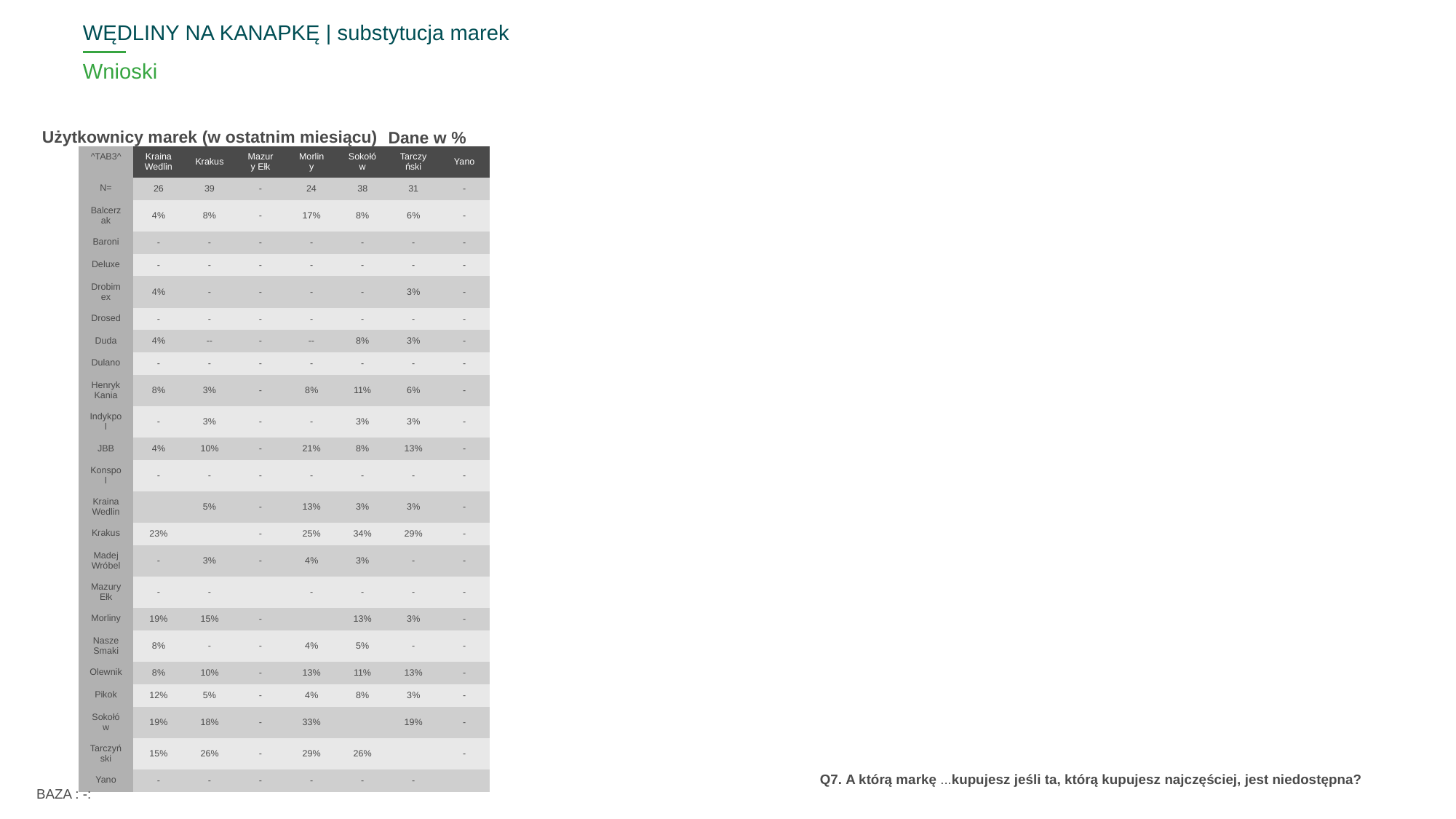

WĘDLINY NA KANAPKĘ | substytucja marek
# Wnioski
Użytkownicy marek (w ostatnim miesiącu)
Dane w %
| ^TAB3^ | Kraina Wedlin | Krakus | Mazury Ełk | Morliny | Sokołów | Tarczyński | Yano |
| --- | --- | --- | --- | --- | --- | --- | --- |
| N= | 26 | 39 | - | 24 | 38 | 31 | - |
| Balcerzak | 4% | 8% | - | 17% | 8% | 6% | - |
| Baroni | - | - | - | - | - | - | - |
| Deluxe | - | - | - | - | - | - | - |
| Drobimex | 4% | - | - | - | - | 3% | - |
| Drosed | - | - | - | - | - | - | - |
| Duda | 4% | -- | - | -- | 8% | 3% | - |
| Dulano | - | - | - | - | - | - | - |
| Henryk Kania | 8% | 3% | - | 8% | 11% | 6% | - |
| Indykpol | - | 3% | - | - | 3% | 3% | - |
| JBB | 4% | 10% | - | 21% | 8% | 13% | - |
| Konspol | - | - | - | - | - | - | - |
| Kraina Wedlin |  | 5% | - | 13% | 3% | 3% | - |
| Krakus | 23% |  | - | 25% | 34% | 29% | - |
| Madej Wróbel | - | 3% | - | 4% | 3% | - | - |
| Mazury Ełk | - | - |  | - | - | - | - |
| Morliny | 19% | 15% | - |  | 13% | 3% | - |
| Nasze Smaki | 8% | - | - | 4% | 5% | - | - |
| Olewnik | 8% | 10% | - | 13% | 11% | 13% | - |
| Pikok | 12% | 5% | - | 4% | 8% | 3% | - |
| Sokołów | 19% | 18% | - | 33% |  | 19% | - |
| Tarczyński | 15% | 26% | - | 29% | 26% |  | - |
| Yano | - | - | - | - | - | - |  |

BAZA : -:
Q7. A którą markę ...kupujesz jeśli ta, którą kupujesz najczęściej, jest niedostępna?